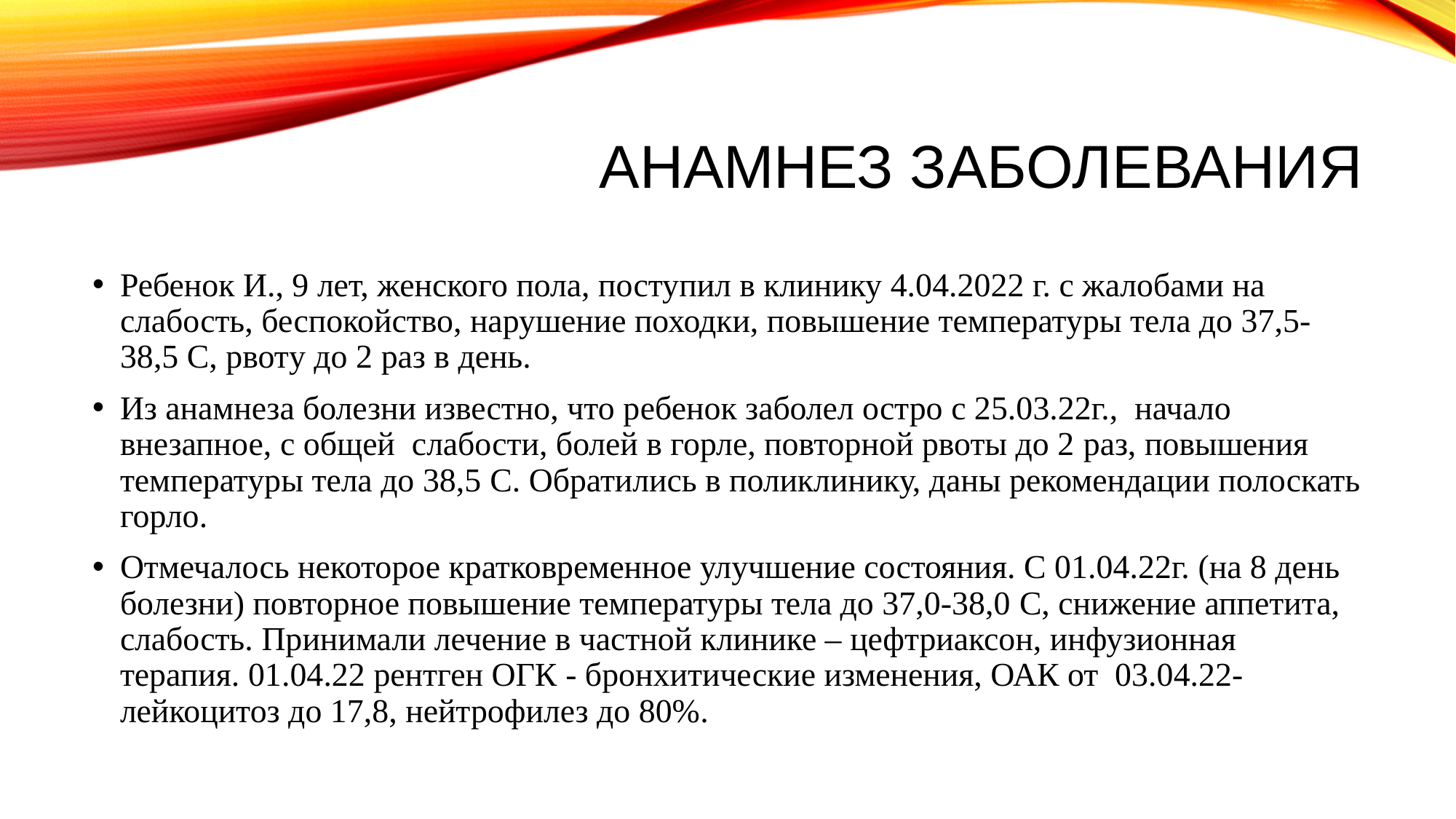

# Анамнез заболевания
Ребенок И., 9 лет, женского пола, поступил в клинику 4.04.2022 г. с жалобами на слабость, беспокойство, нарушение походки, повышение температуры тела до 37,5-38,5 С, рвоту до 2 раз в день.
Из анамнеза болезни известно, что ребенок заболел остро с 25.03.22г.,  начало внезапное, с общей  слабости, болей в горле, повторной рвоты до 2 раз, повышения температуры тела до 38,5 С. Обратились в поликлинику, даны рекомендации полоскать горло.
Отмечалось некоторое кратковременное улучшение состояния. С 01.04.22г. (на 8 день болезни) повторное повышение температуры тела до 37,0-38,0 С, снижение аппетита, слабость. Принимали лечение в частной клинике – цефтриаксон, инфузионная терапия. 01.04.22 рентген ОГК - бронхитические изменения, ОАК от  03.04.22- лейкоцитоз до 17,8, нейтрофилез до 80%.